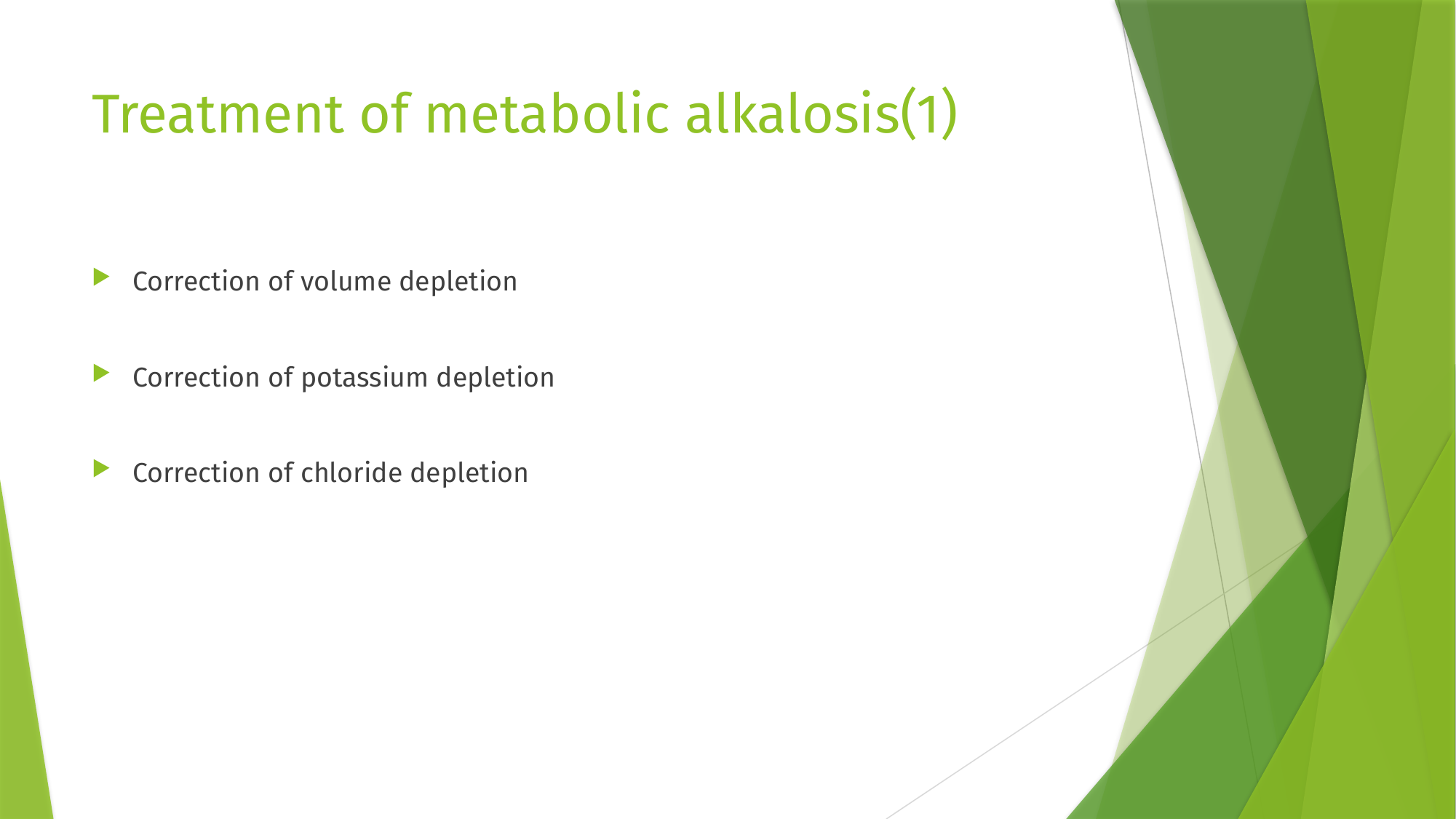

# Treatment of metabolic alkalosis(1)
Correction of volume depletion

Correction of potassium depletion

Correction of chloride depletion